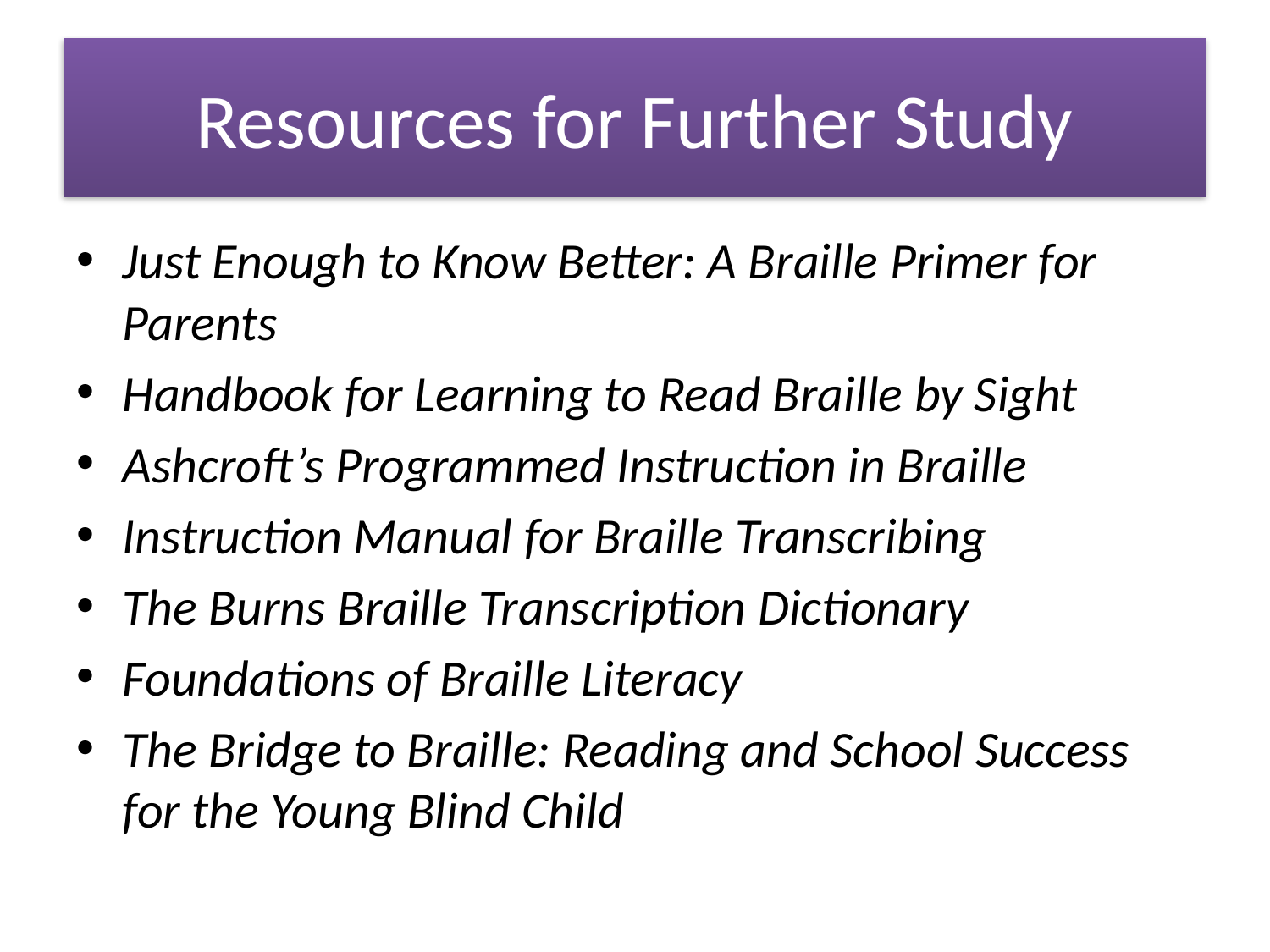

# Resources for Further Study
Just Enough to Know Better: A Braille Primer for Parents
Handbook for Learning to Read Braille by Sight
Ashcroft’s Programmed Instruction in Braille
Instruction Manual for Braille Transcribing
The Burns Braille Transcription Dictionary
Foundations of Braille Literacy
The Bridge to Braille: Reading and School Success for the Young Blind Child